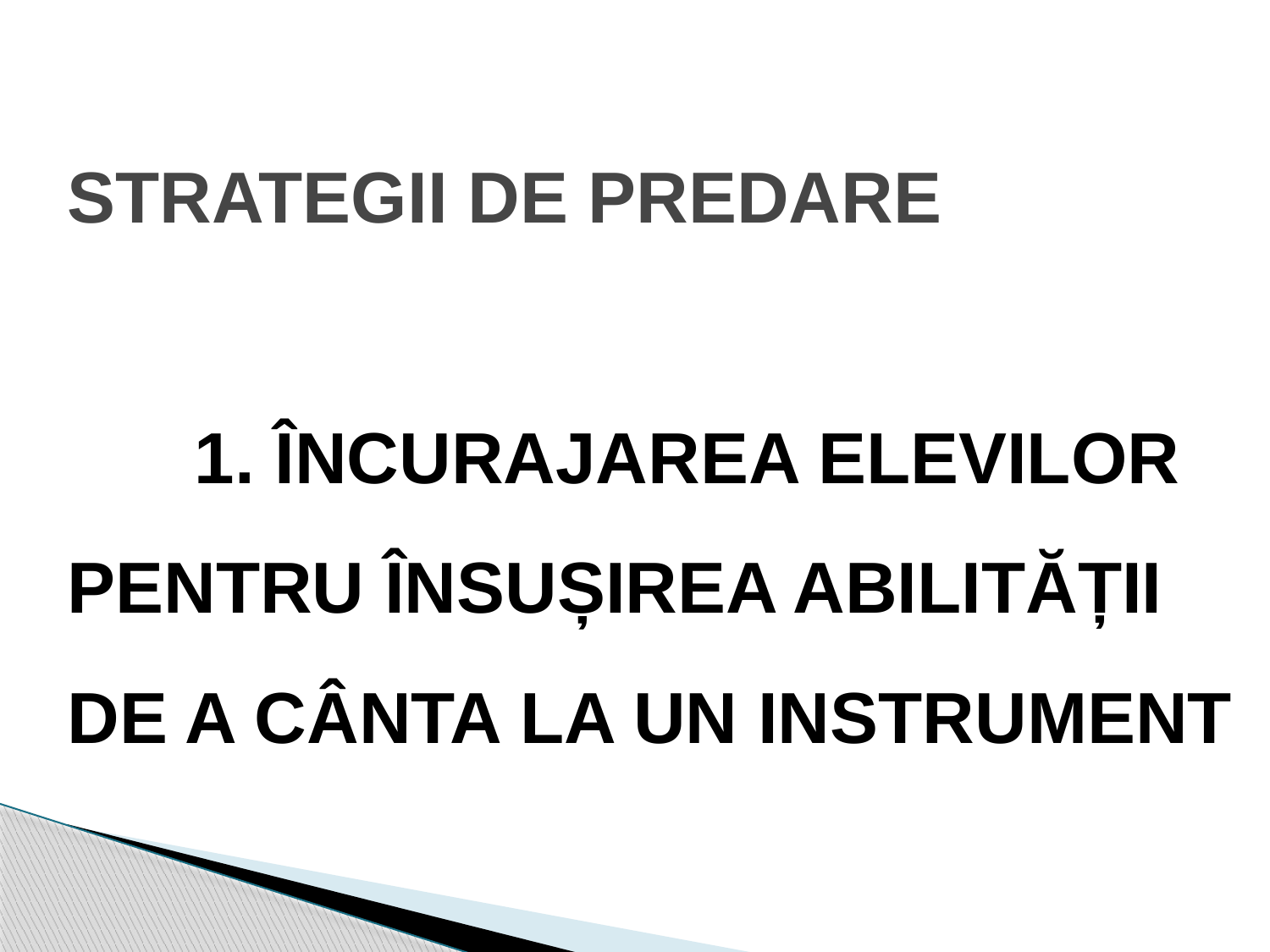

# STRATEGII DE PREDARE 1. ÎNCURAJAREA ELEVILOR PENTRU ÎNSUȘIREA ABILITĂȚII DE A CÂNTA LA UN INSTRUMENT